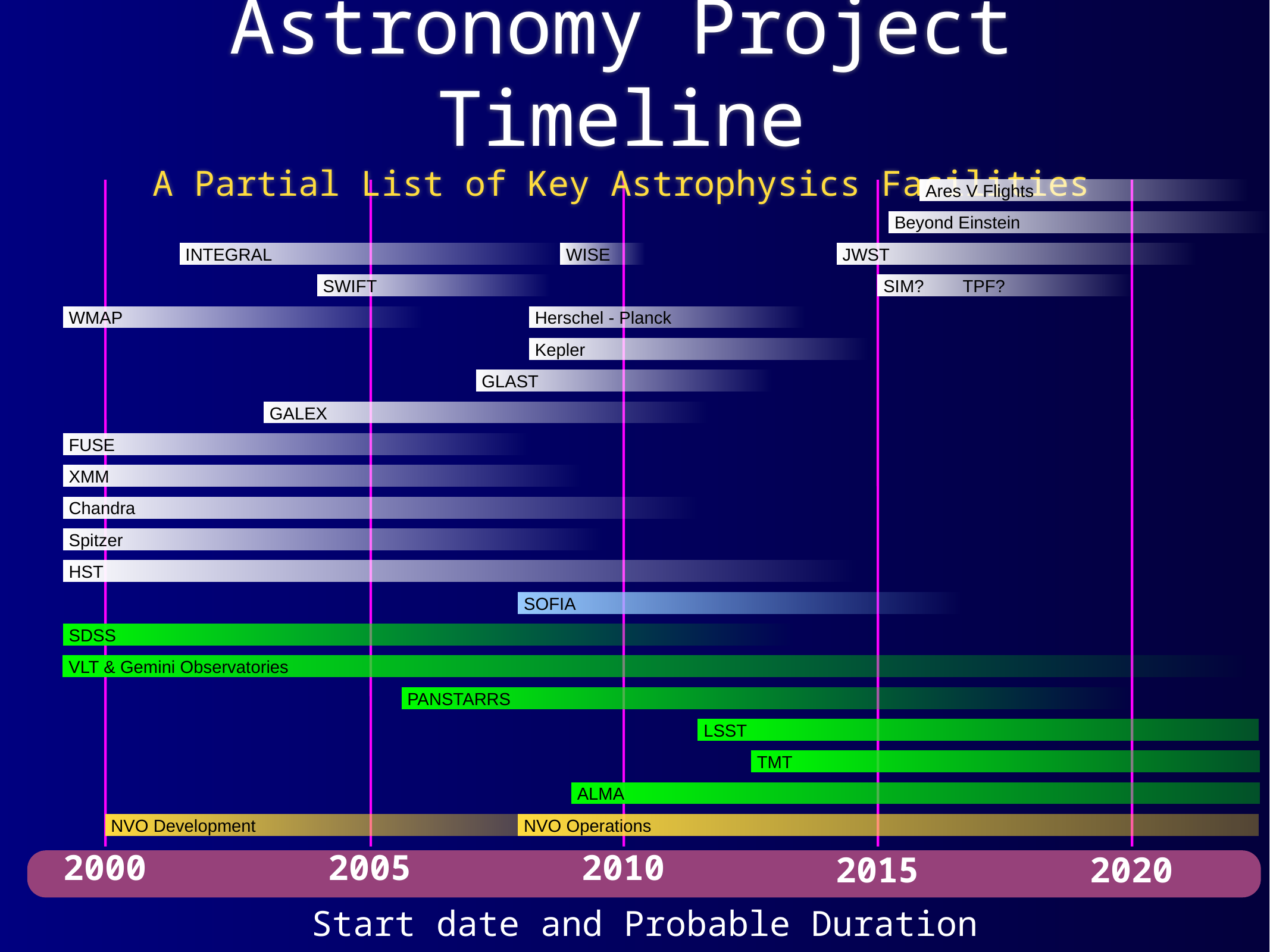

# Astronomy Project Timeline A Partial List of Key Astrophysics Facilities
Ares V Flights

Beyond Einstein

INTEGRAL

WISE

JWST

SWIFT

SIM?        TPF?

WMAP

Herschel - Planck

Kepler

GLAST

GALEX

FUSE

XMM

Chandra

Spitzer

HST

SOFIA

SDSS

VLT & Gemini Observatories

PANSTARRS

LSST

TMT

ALMA

NVO Development

NVO Operations

2000
2005
2010
2015
2020

Start date and Probable Duration